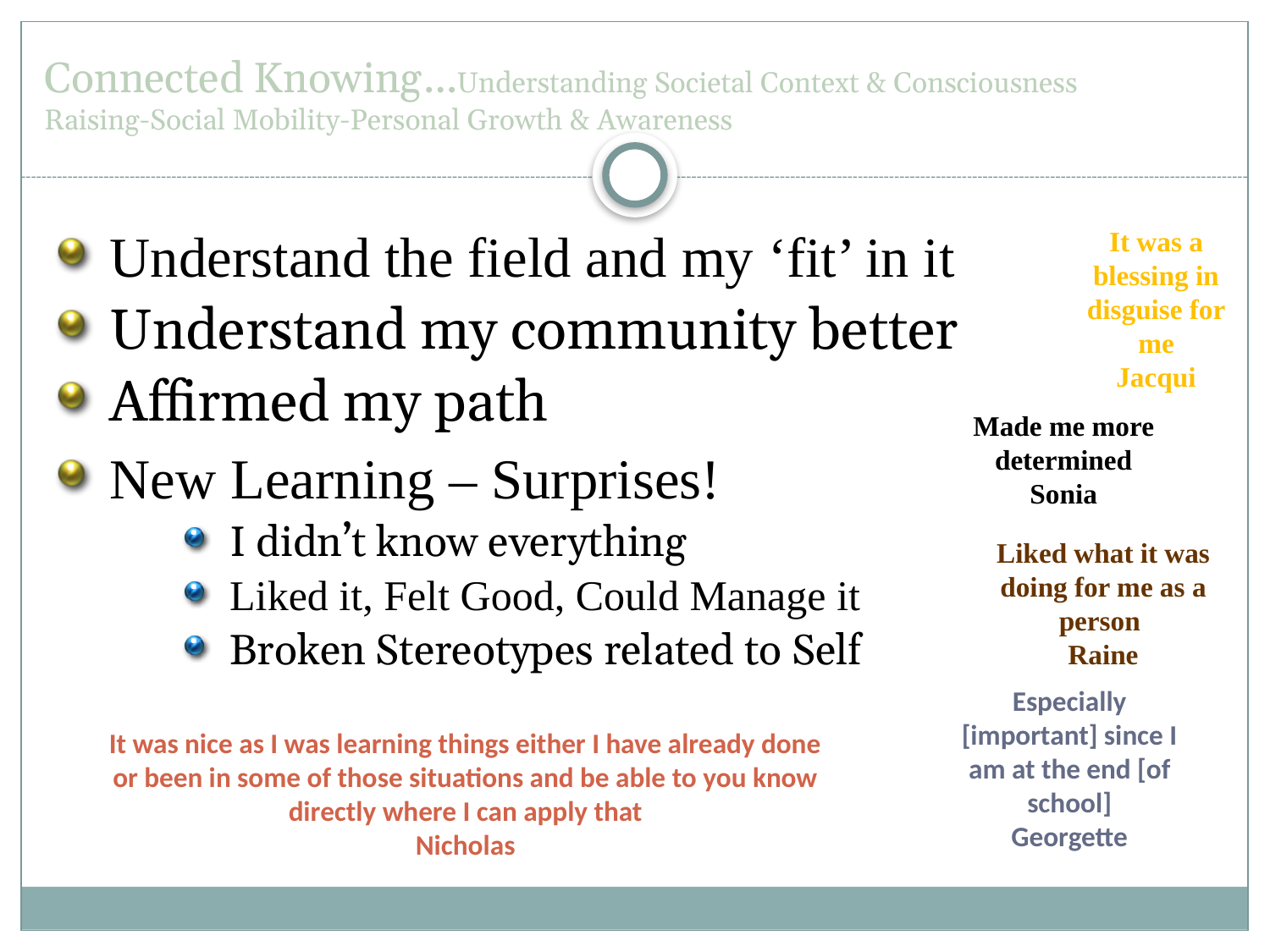

# Connected Knowing…Understanding Societal Context & Consciousness Raising-Social Mobility-Personal Growth & Awareness
It was a blessing in disguise for me
Jacqui
Understand the field and my ‘fit’ in it
Understand my community better
Affirmed my path

Made me more determined
Sonia
New Learning – Surprises!
I didn’t know everything
Liked it, Felt Good, Could Manage it
Broken Stereotypes related to Self
Liked what it was doing for me as a person
Raine
Especially [important] since I am at the end [of school]
Georgette
It was nice as I was learning things either I have already done or been in some of those situations and be able to you know directly where I can apply that
Nicholas